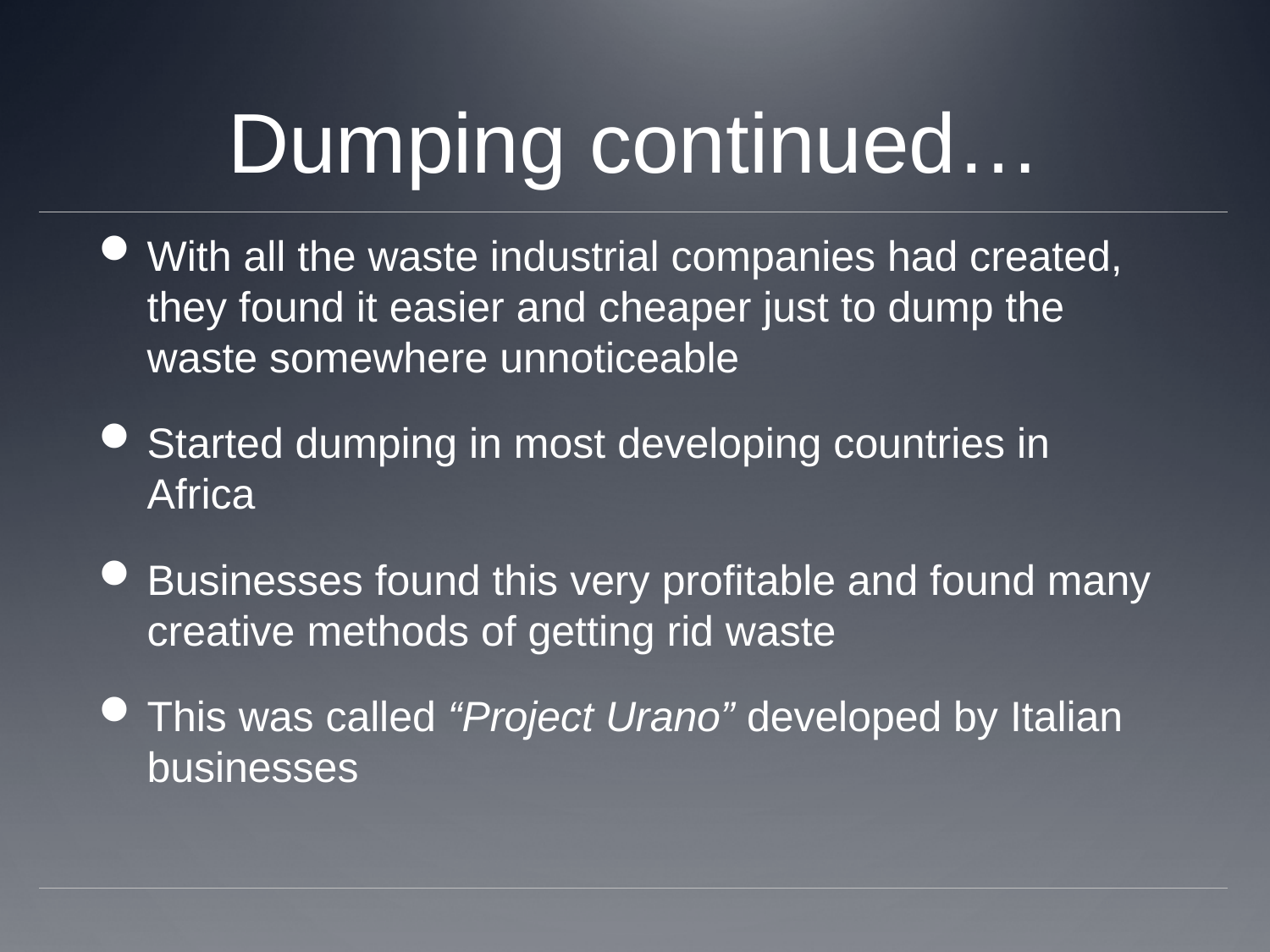

# Dumping continued…
With all the waste industrial companies had created, they found it easier and cheaper just to dump the waste somewhere unnoticeable
Started dumping in most developing countries in Africa
Businesses found this very profitable and found many creative methods of getting rid waste
This was called “Project Urano” developed by Italian businesses